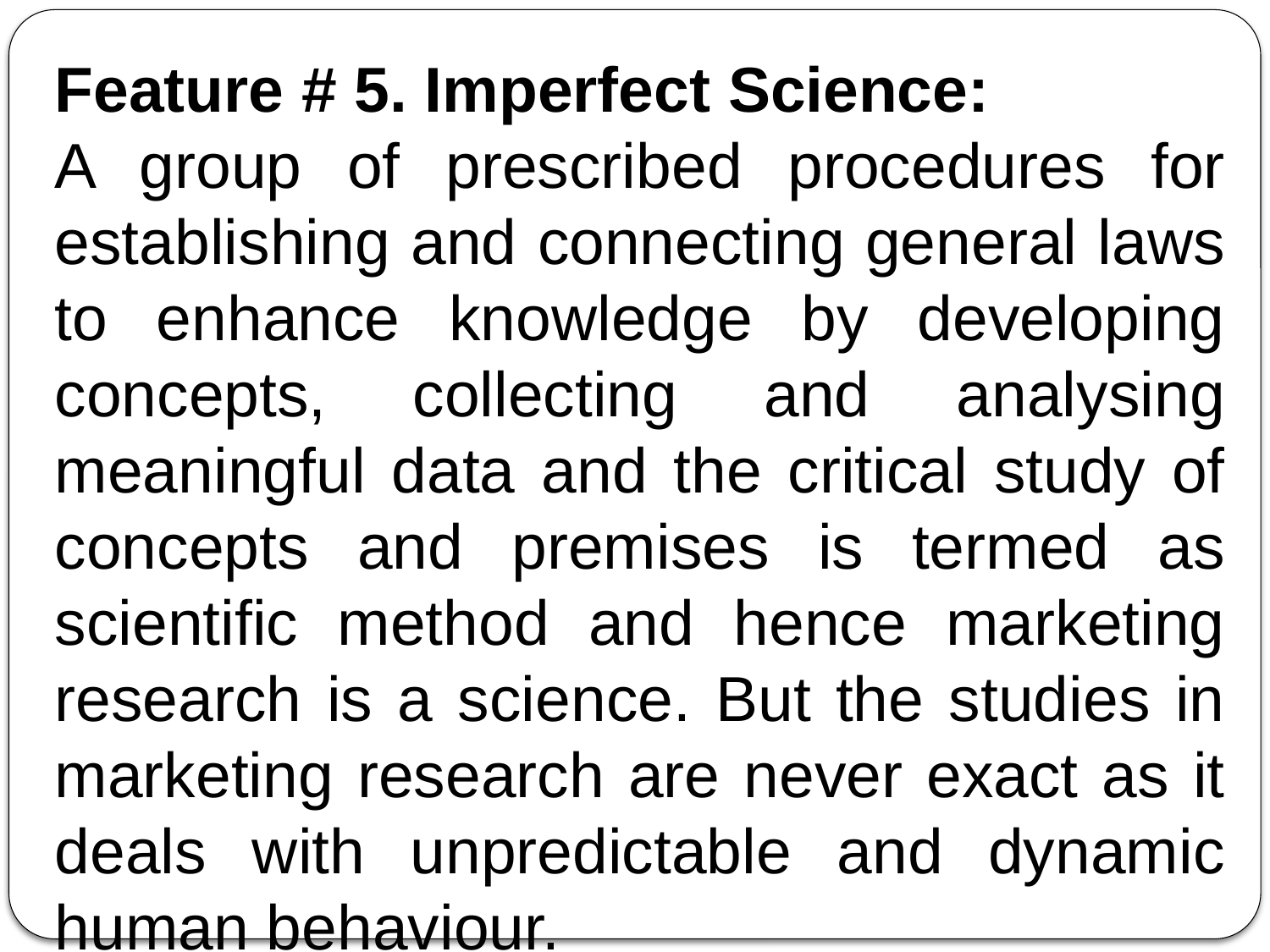

Feature # 5. Imperfect Science:
A group of prescribed procedures for establishing and connecting general laws to enhance knowledge by developing concepts, collecting and analysing meaningful data and the critical study of concepts and premises is termed as scientific method and hence marketing research is a science. But the studies in marketing research are never exact as it deals with unpredictable and dynamic human behaviour.